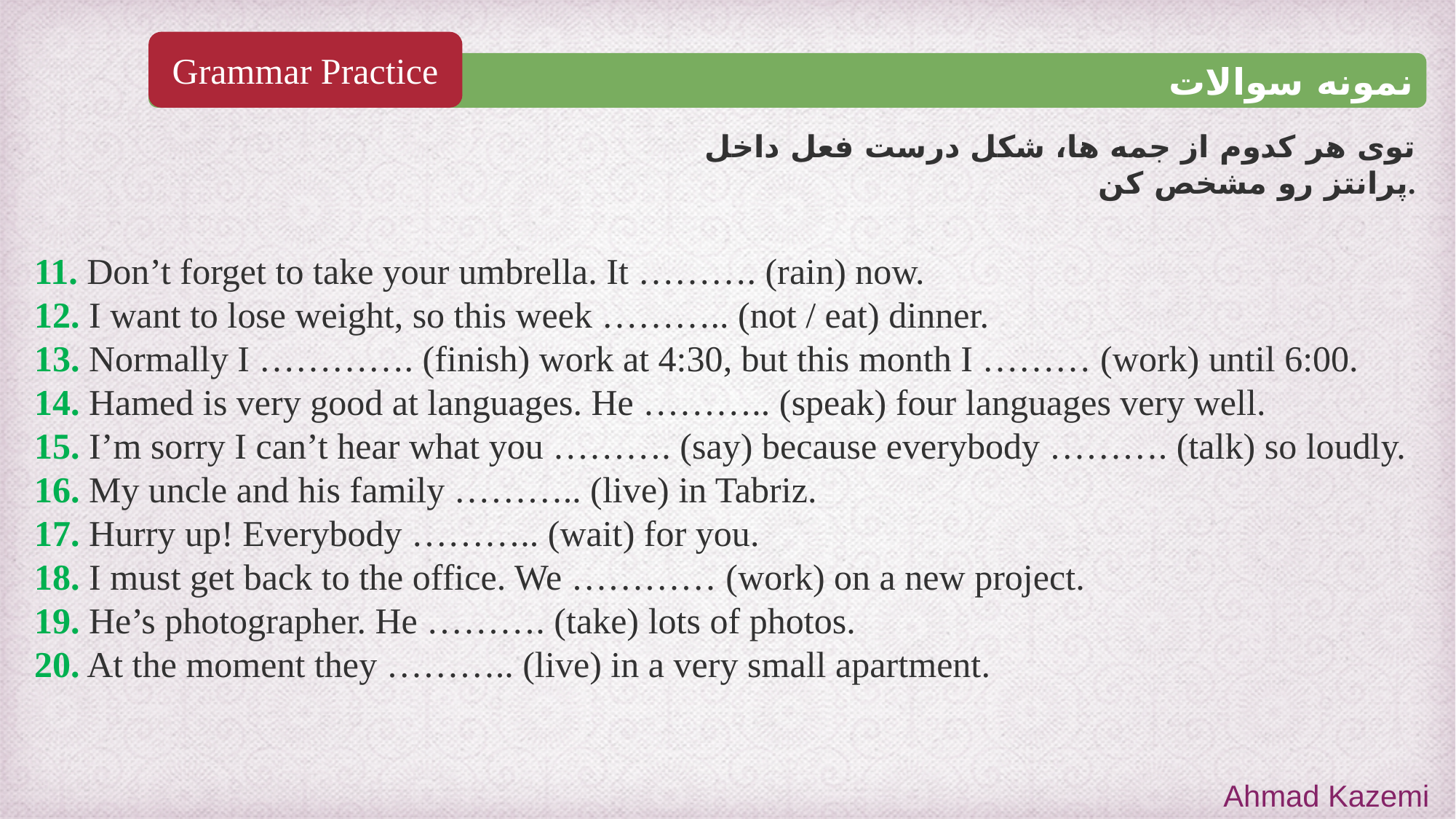

Grammar Practice
نمونه سوالات
توی هر کدوم از جمه ها، شکل درست فعل داخل پرانتز رو مشخص کن.
11. Don’t forget to take your umbrella. It ………. (rain) now.
12. I want to lose weight, so this week ……….. (not / eat) dinner.
13. Normally I …………. (finish) work at 4:30, but this month I ……… (work) until 6:00.
14. Hamed is very good at languages. He ……….. (speak) four languages very well.
15. I’m sorry I can’t hear what you ………. (say) because everybody ………. (talk) so loudly.
16. My uncle and his family ……….. (live) in Tabriz.
17. Hurry up! Everybody ……….. (wait) for you.
18. I must get back to the office. We ………… (work) on a new project.
19. He’s photographer. He ………. (take) lots of photos.
20. At the moment they ……….. (live) in a very small apartment.
Ahmad Kazemi